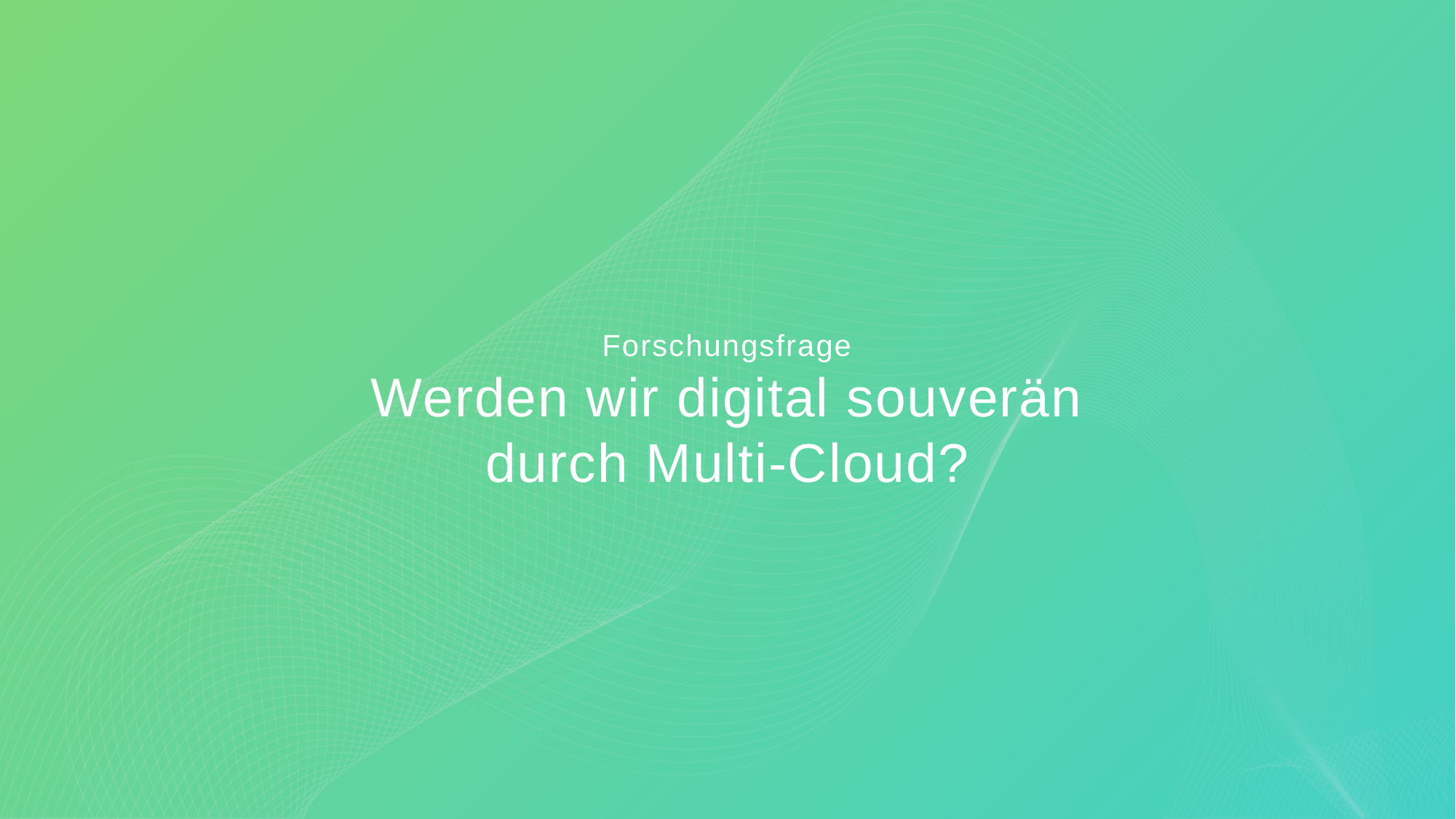

# Forschungsfrage Werden wir digital souverän durch Multi-Cloud?